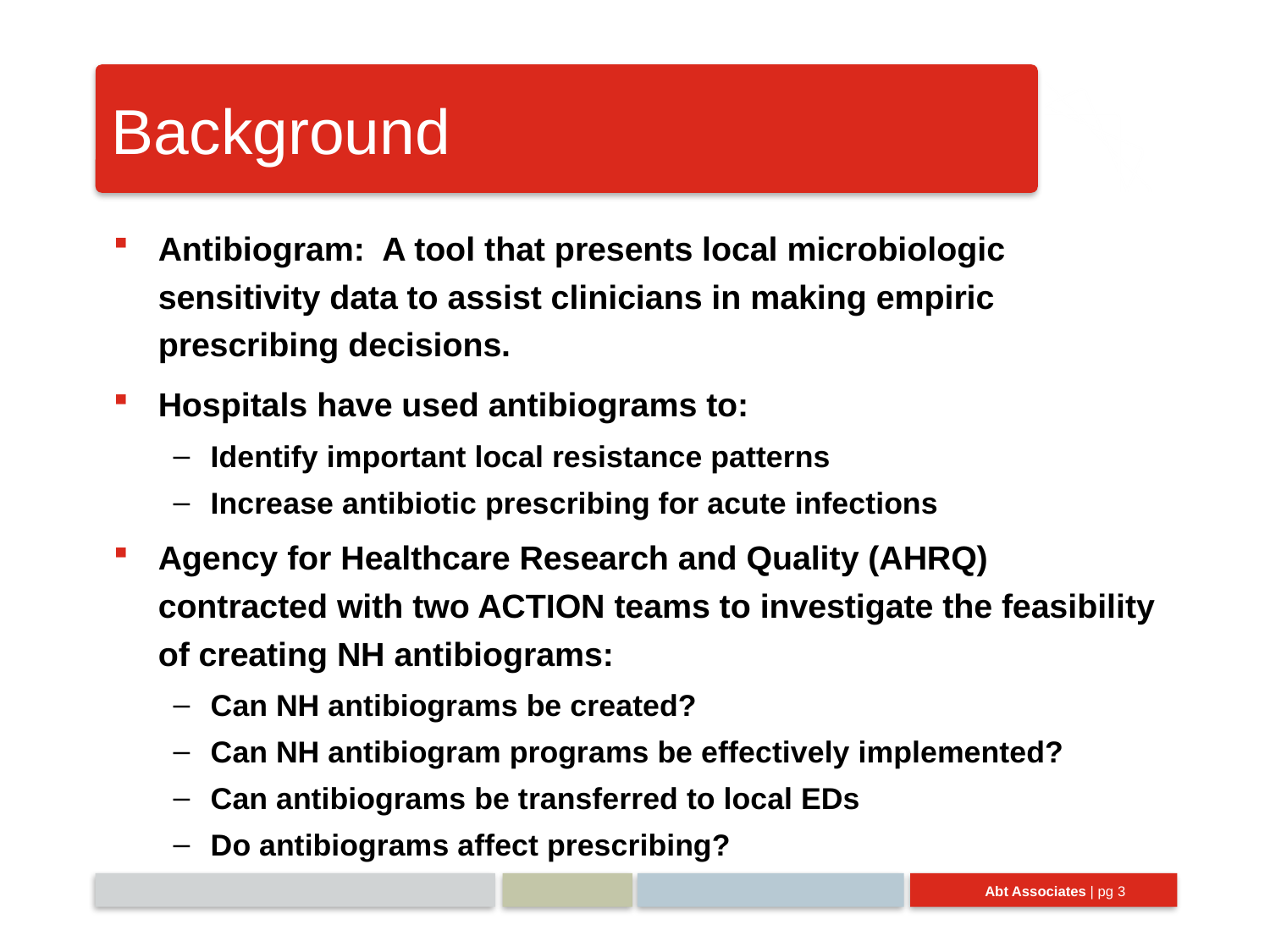

# Background
Antibiogram:  A tool that presents local microbiologic sensitivity data to assist clinicians in making empiric prescribing decisions.
Hospitals have used antibiograms to:
Identify important local resistance patterns
Increase antibiotic prescribing for acute infections
Agency for Healthcare Research and Quality (AHRQ) contracted with two ACTION teams to investigate the feasibility of creating NH antibiograms:
Can NH antibiograms be created?
Can NH antibiogram programs be effectively implemented?
Can antibiograms be transferred to local EDs
Do antibiograms affect prescribing?